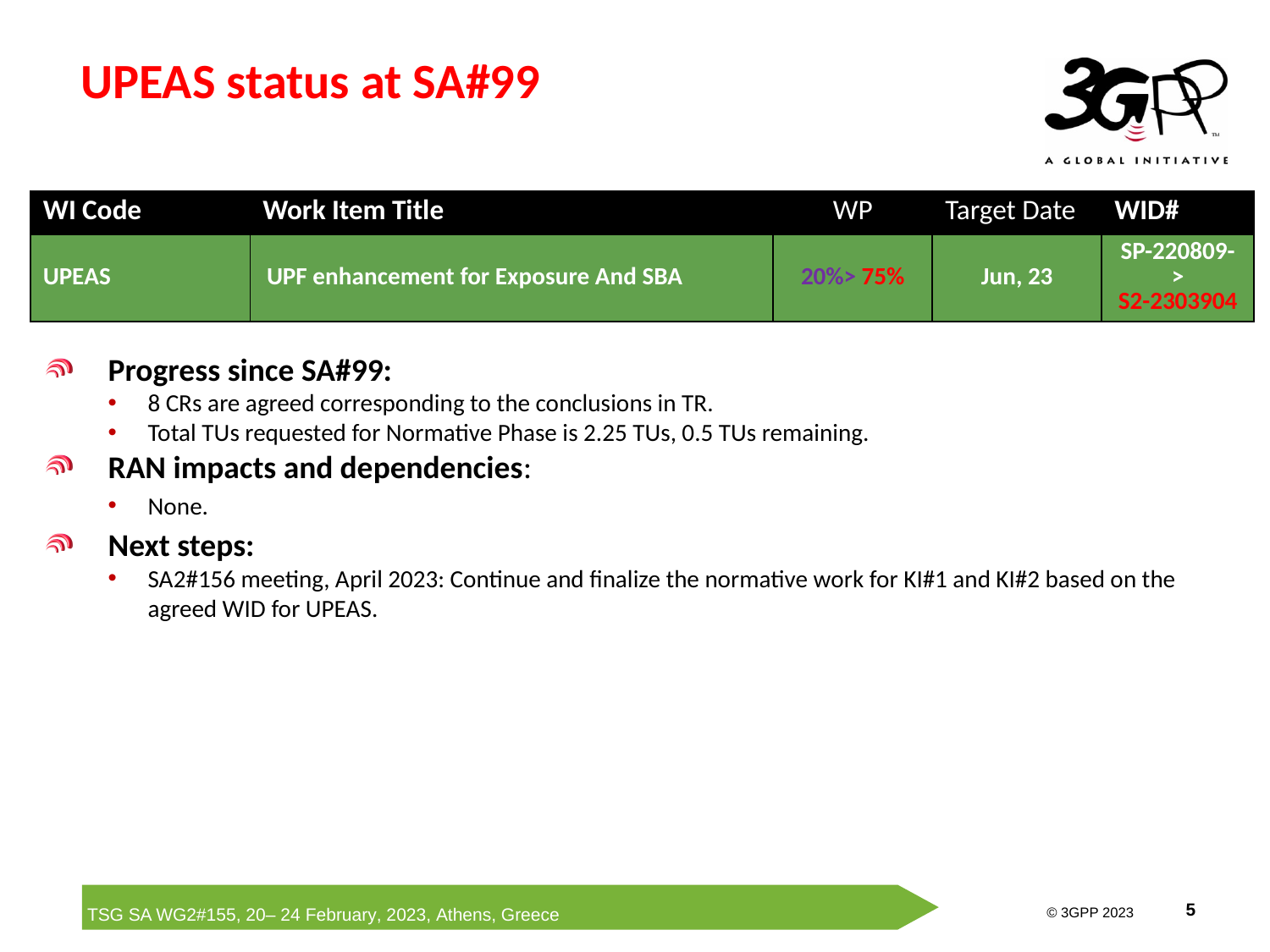

# UPEAS status at SA#99
| WI Code | Work Item Title | WP | Target Date | WID# |
| --- | --- | --- | --- | --- |
| UPEAS | UPF enhancement for Exposure And SBA | 20%> 75% | Jun, 23 | SP-220809-> S2-2303904 |
Progress since SA#99:
8 CRs are agreed corresponding to the conclusions in TR.
Total TUs requested for Normative Phase is 2.25 TUs, 0.5 TUs remaining.
RAN impacts and dependencies:
None.
Next steps:
SA2#156 meeting, April 2023: Continue and finalize the normative work for KI#1 and KI#2 based on the agreed WID for UPEAS.